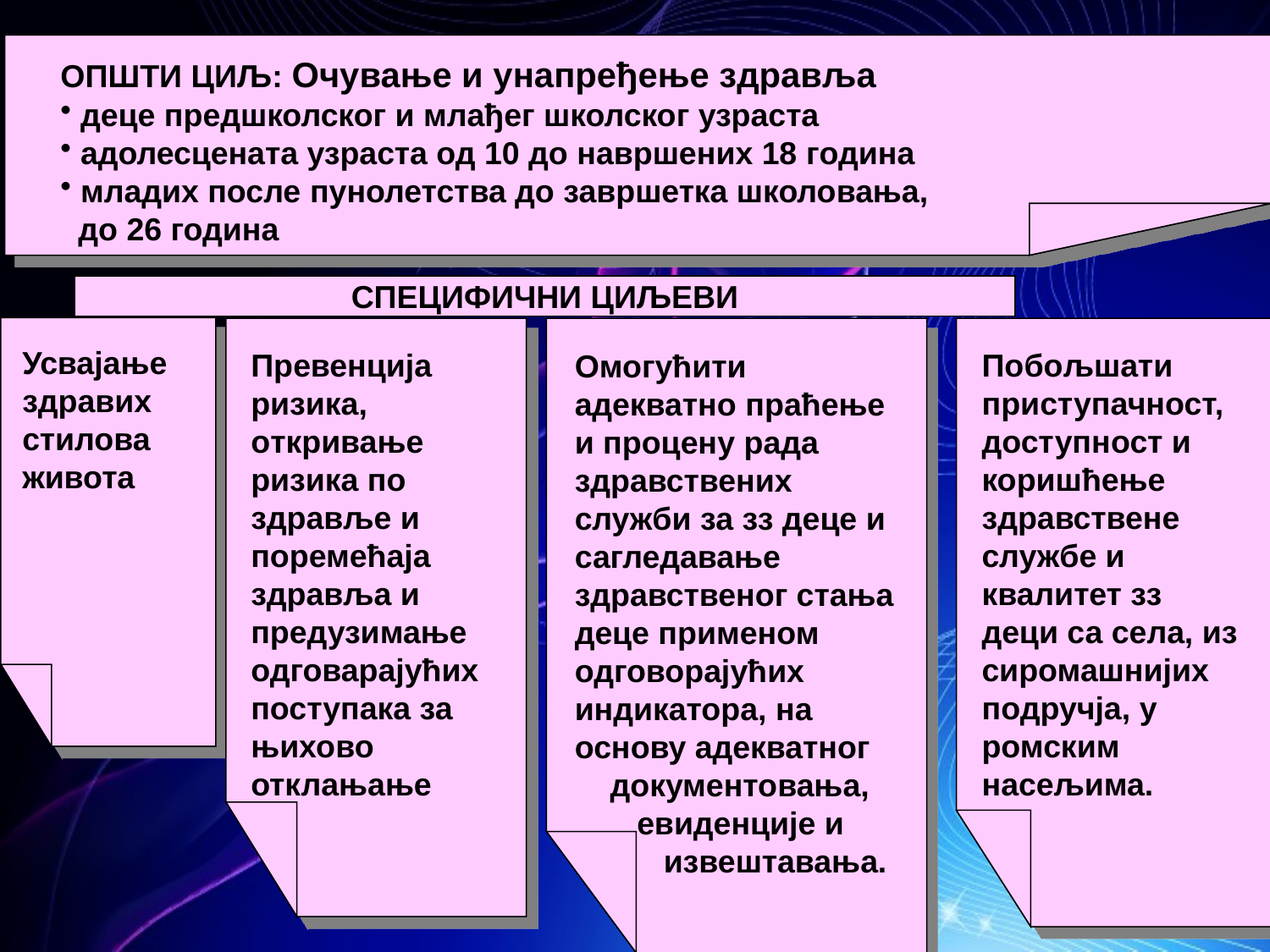

ОПШТИ ЦИЉ: Очување и унапређење здравља
 деце предшколског и млађег школског узраста
 адолесцената узраста од 10 до навршених 18 година
 младих после пунолетства до завршетка школовања,
  до 26 година
СПЕЦИФИЧНИ ЦИЉЕВИ

Усвајање здравих стилова живота
Превенција ризика,  откривање ризика по здравље и поремећаја здравља и предузимање одговарајућих поступака за њихово отклањање
Омогућити адекватно праћење и процену рада здравствених служби за зз деце и сагледавање здравственог стања деце применом одговорајућих индикатора, на основу адекватног
    документовања,
       евиденције и
          извештавања.
Побољшати приступачност, доступност и коришћење здравствене службе и квалитет зз деци са села, из сиромашнијих подручја, у ромским насељима.